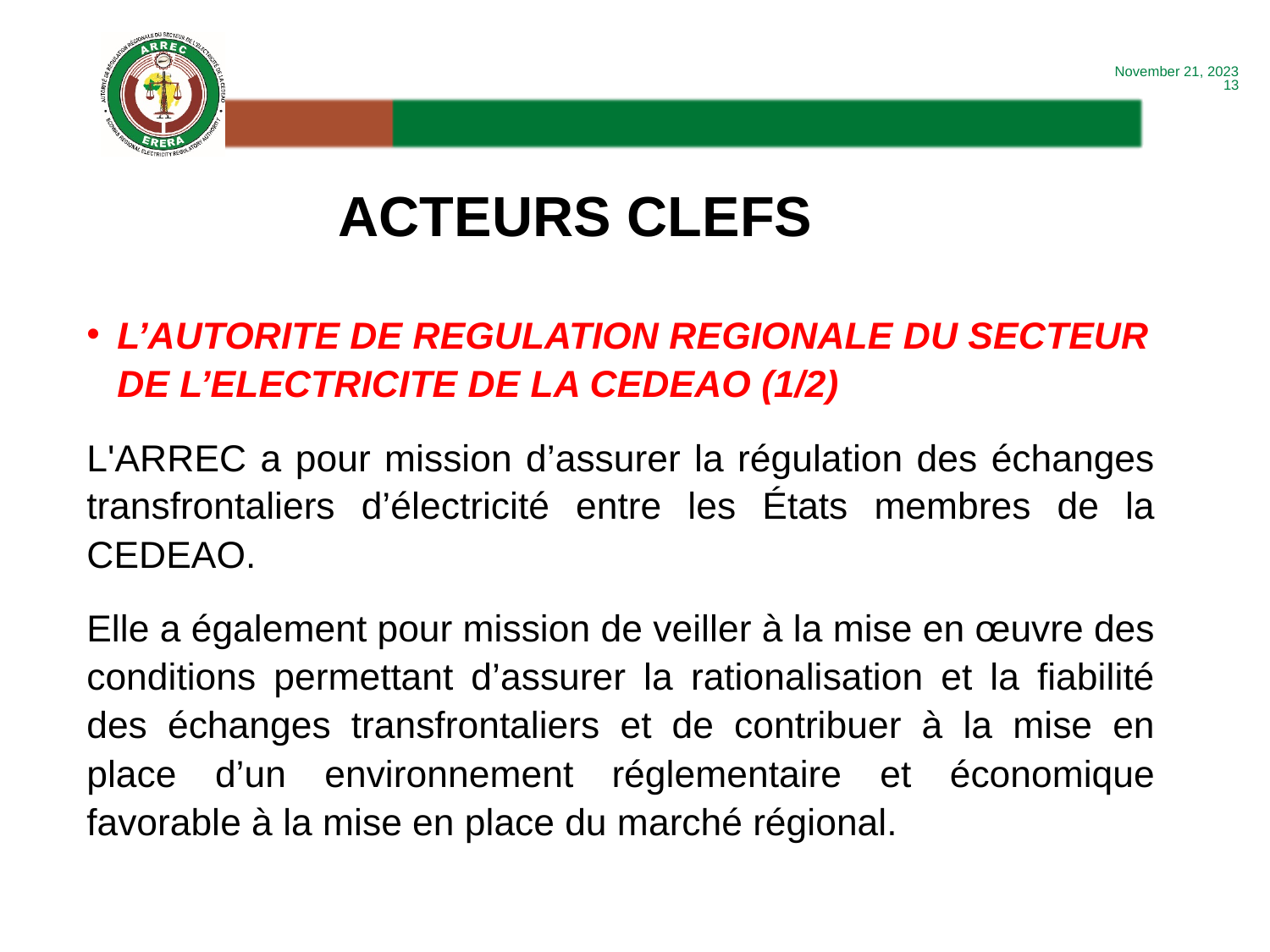

ACTEURS CLEFS

L’AUTORITE DE REGULATION REGIONALE DU SECTEUR DE L’ELECTRICITE DE LA CEDEAO (1/2)
L'ARREC a pour mission d’assurer la régulation des échanges transfrontaliers d’électricité entre les États membres de la CEDEAO.
Elle a également pour mission de veiller à la mise en œuvre des conditions permettant d’assurer la rationalisation et la fiabilité des échanges transfrontaliers et de contribuer à la mise en place d’un environnement réglementaire et économique favorable à la mise en place du marché régional.